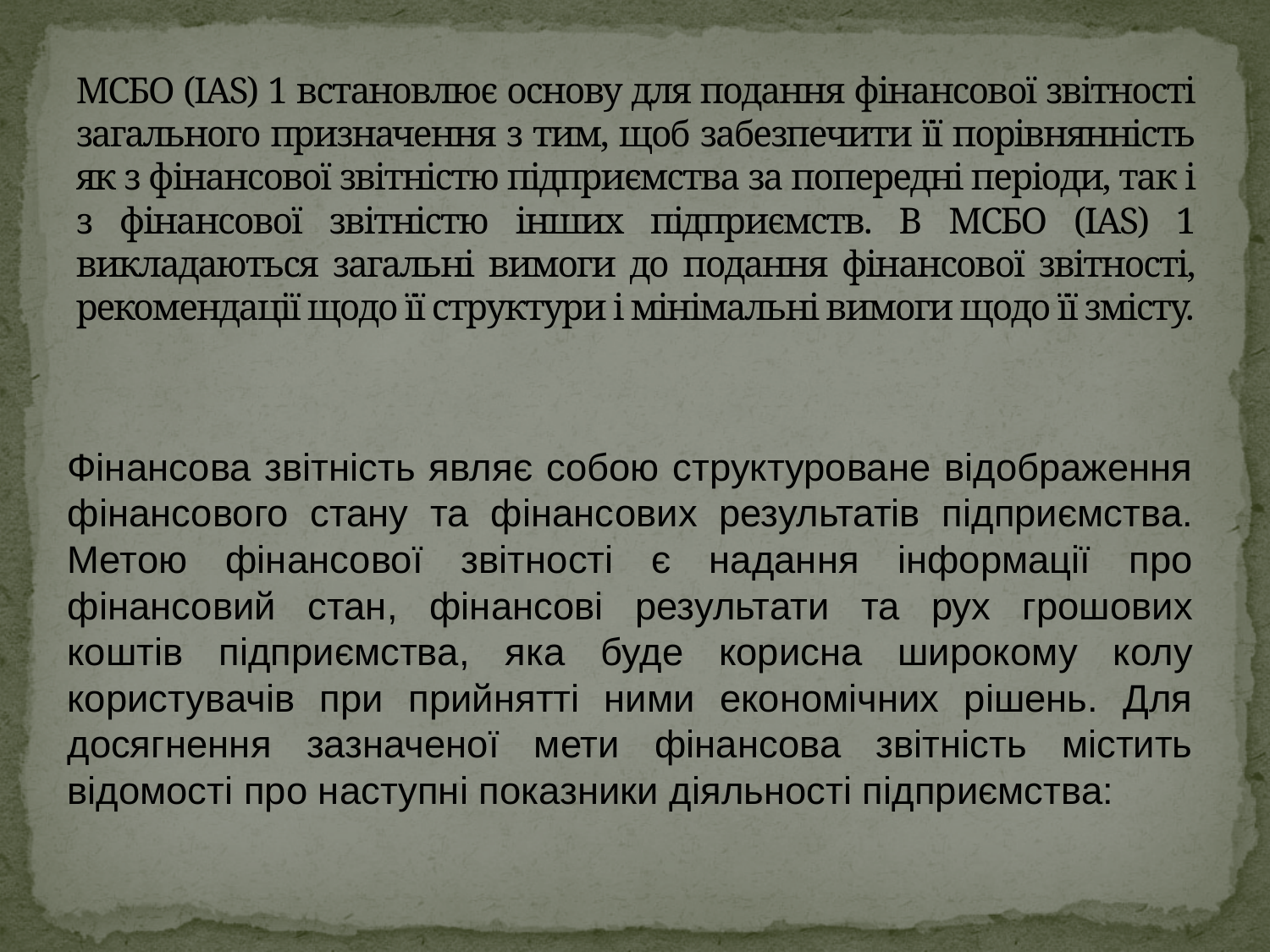

# МСБО (IAS) 1 встановлює основу для подання фінансової звітності загального призначення з тим, щоб забезпечити її порівнянність як з фінансової звітністю підприємства за попередні періоди, так і з фінансової звітністю інших підприємств. В МСБО (IAS) 1 викладаються загальні вимоги до подання фінансової звітності, рекомендації щодо її структури і мінімальні вимоги щодо її змісту.
Фінансова звітність являє собою структуроване відображення фінансового стану та фінансових результатів підприємства. Метою фінансової звітності є надання інформації про фінансовий стан, фінансові результати та рух грошових коштів підприємства, яка буде корисна широкому колу користувачів при прийнятті ними економічних рішень. Для досягнення зазначеної мети фінансова звітність містить відомості про наступні показники діяльності підприємства: